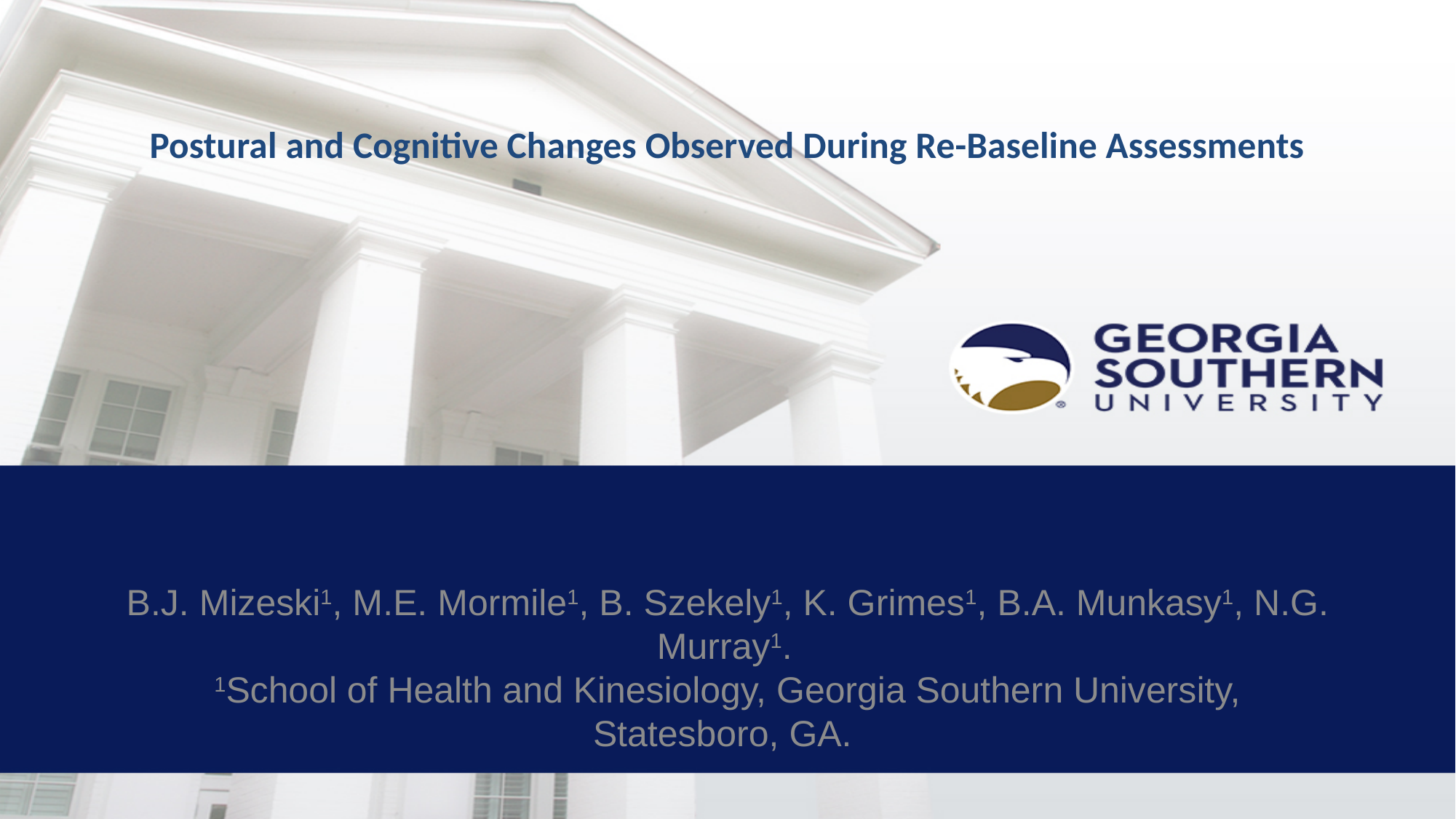

# Postural and Cognitive Changes Observed During Re-Baseline Assessments

B.J. Mizeski1, M.E. Mormile1, B. Szekely1, K. Grimes1, B.A. Munkasy1, N.G. Murray1.
1School of Health and Kinesiology, Georgia Southern University, Statesboro, GA.